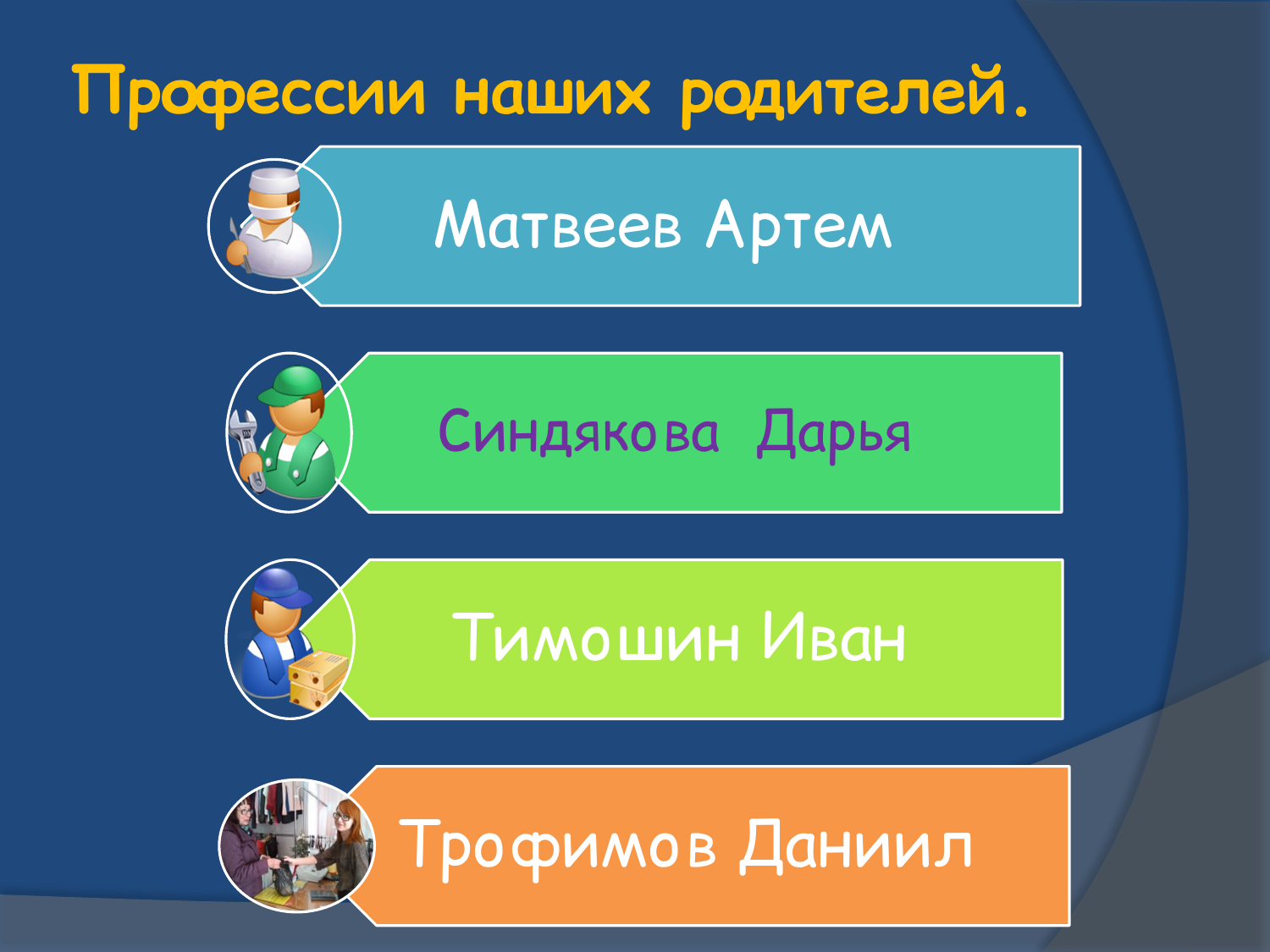

# Профессии наших родителей.
Матвеев Артем
Синдякова  Дарья
Тимошин Иван
Трофимов Даниил